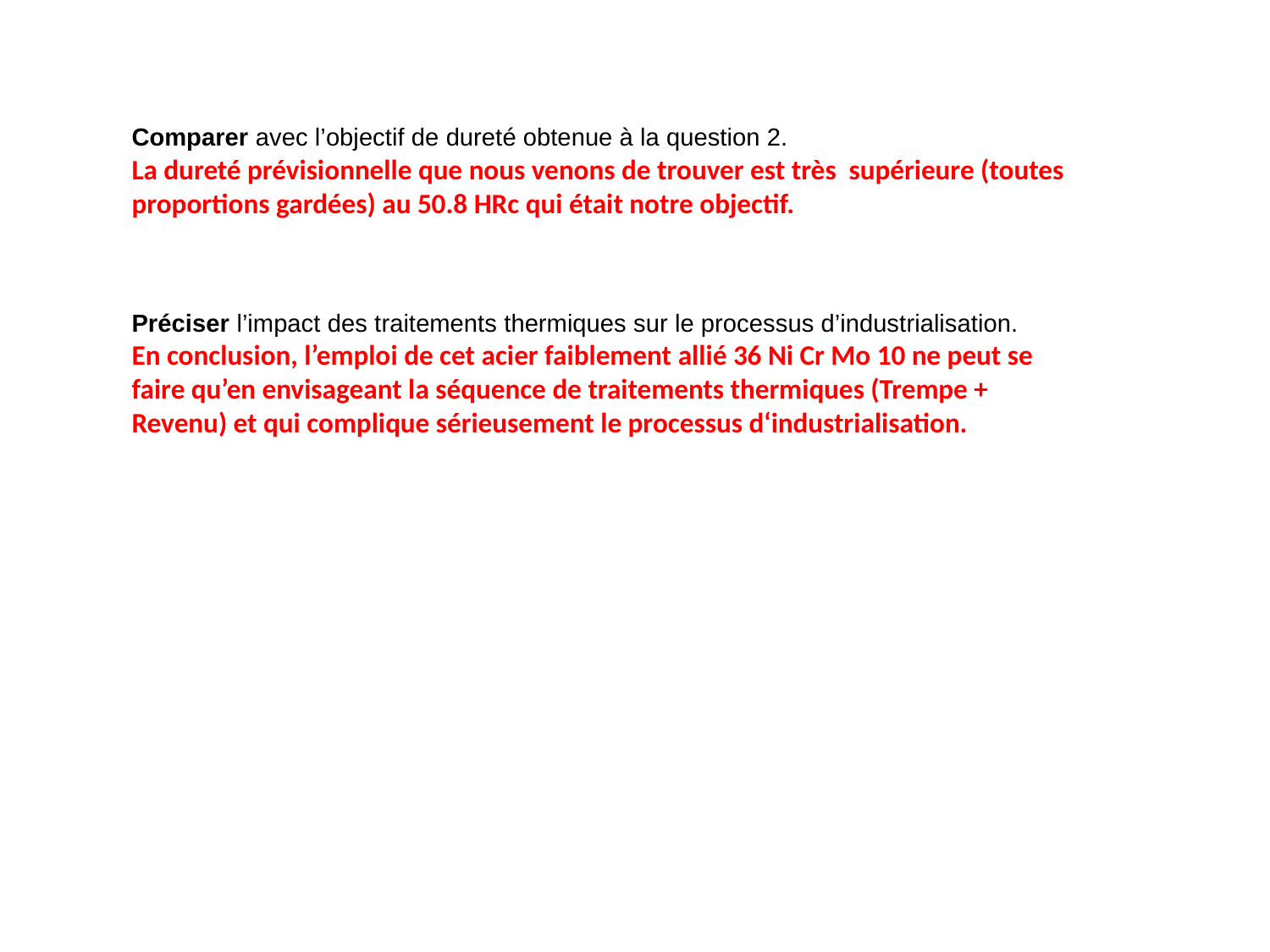

Comparer avec l’objectif de dureté obtenue à la question 2.
La dureté prévisionnelle que nous venons de trouver est très  supérieure (toutes proportions gardées) au 50.8 HRc qui était notre objectif.

Préciser l’impact des traitements thermiques sur le processus d’industrialisation.
En conclusion, l’emploi de cet acier faiblement allié 36 Ni Cr Mo 10 ne peut se faire qu’en envisageant la séquence de traitements thermiques (Trempe + Revenu) et qui complique sérieusement le processus d‘industrialisation.